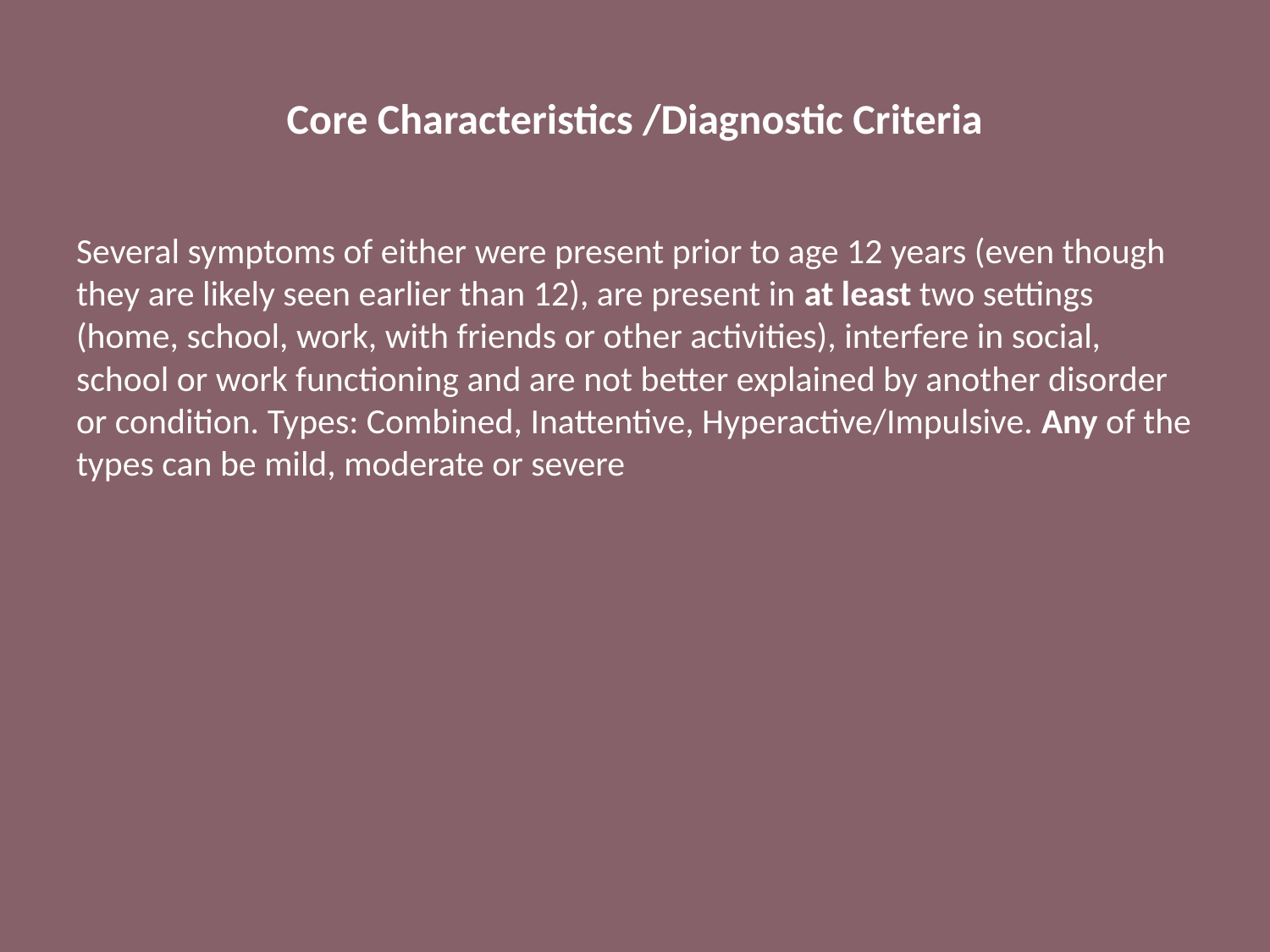

# Core Characteristics /Diagnostic Criteria
Several symptoms of either were present prior to age 12 years (even though they are likely seen earlier than 12), are present in at least two settings (home, school, work, with friends or other activities), interfere in social, school or work functioning and are not better explained by another disorder or condition. Types: Combined, Inattentive, Hyperactive/Impulsive. Any of the types can be mild, moderate or severe